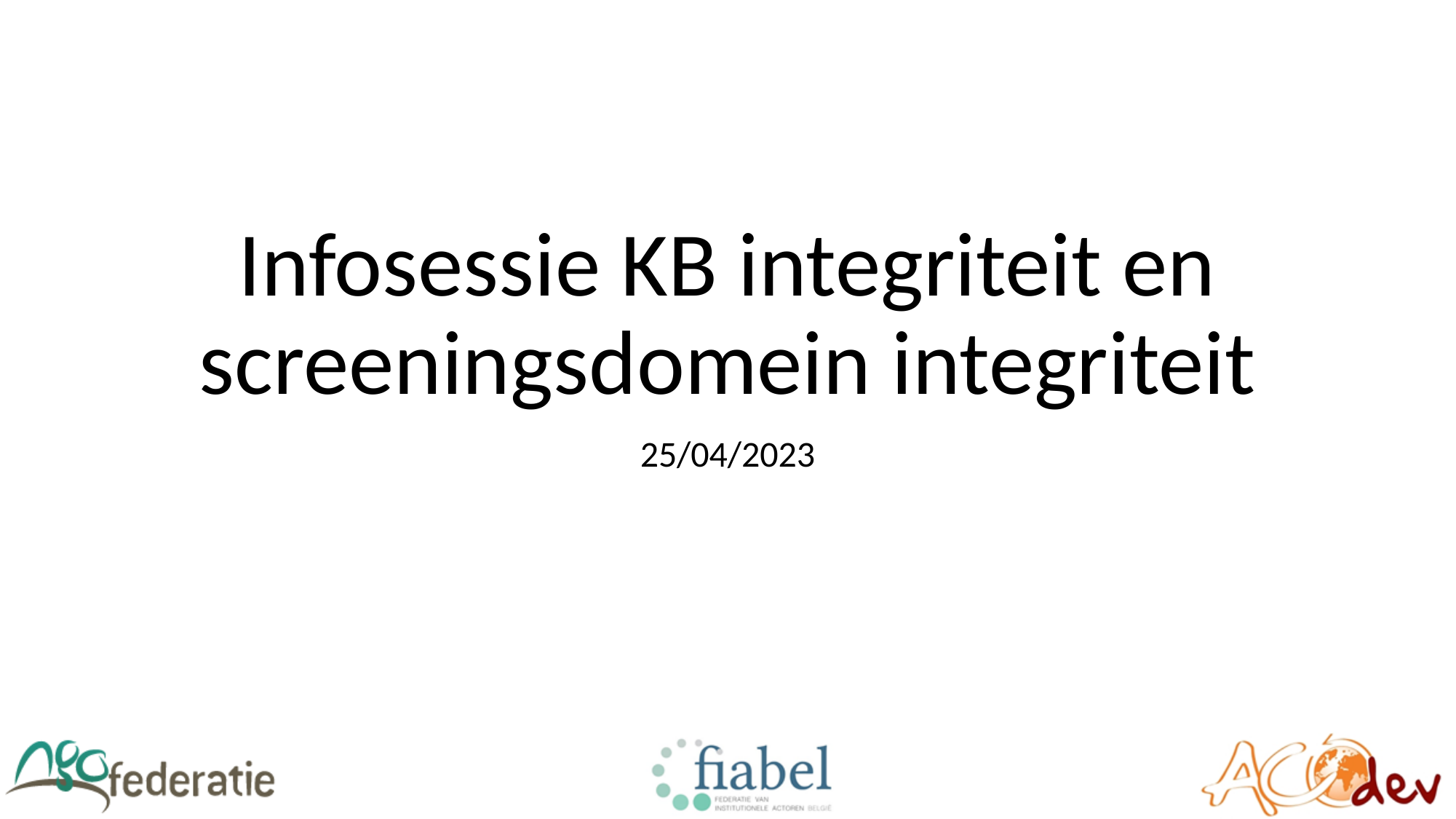

# Infosessie KB integriteit en screeningsdomein integriteit
25/04/2023